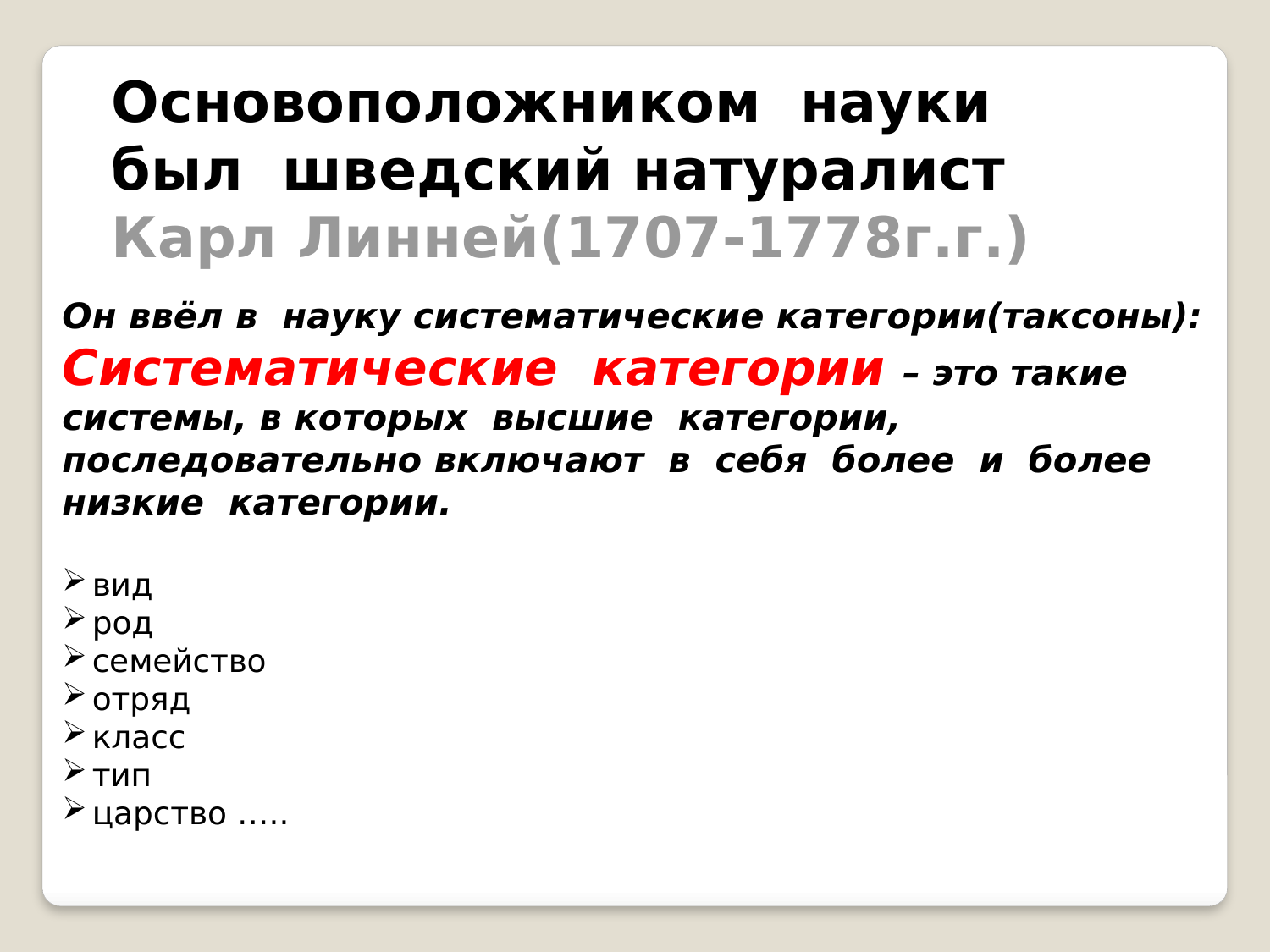

Основоположником  науки  был  шведский натуралист Карл Линней(1707-1778г.г.)
Он ввёл в  науку систематические категории(таксоны):
Систематические  категории – это такие системы, в которых  высшие  категории, последовательно включают  в  себя  более  и  более  низкие  категории.

вид
род
семейство
отряд
класс
тип
царство …..